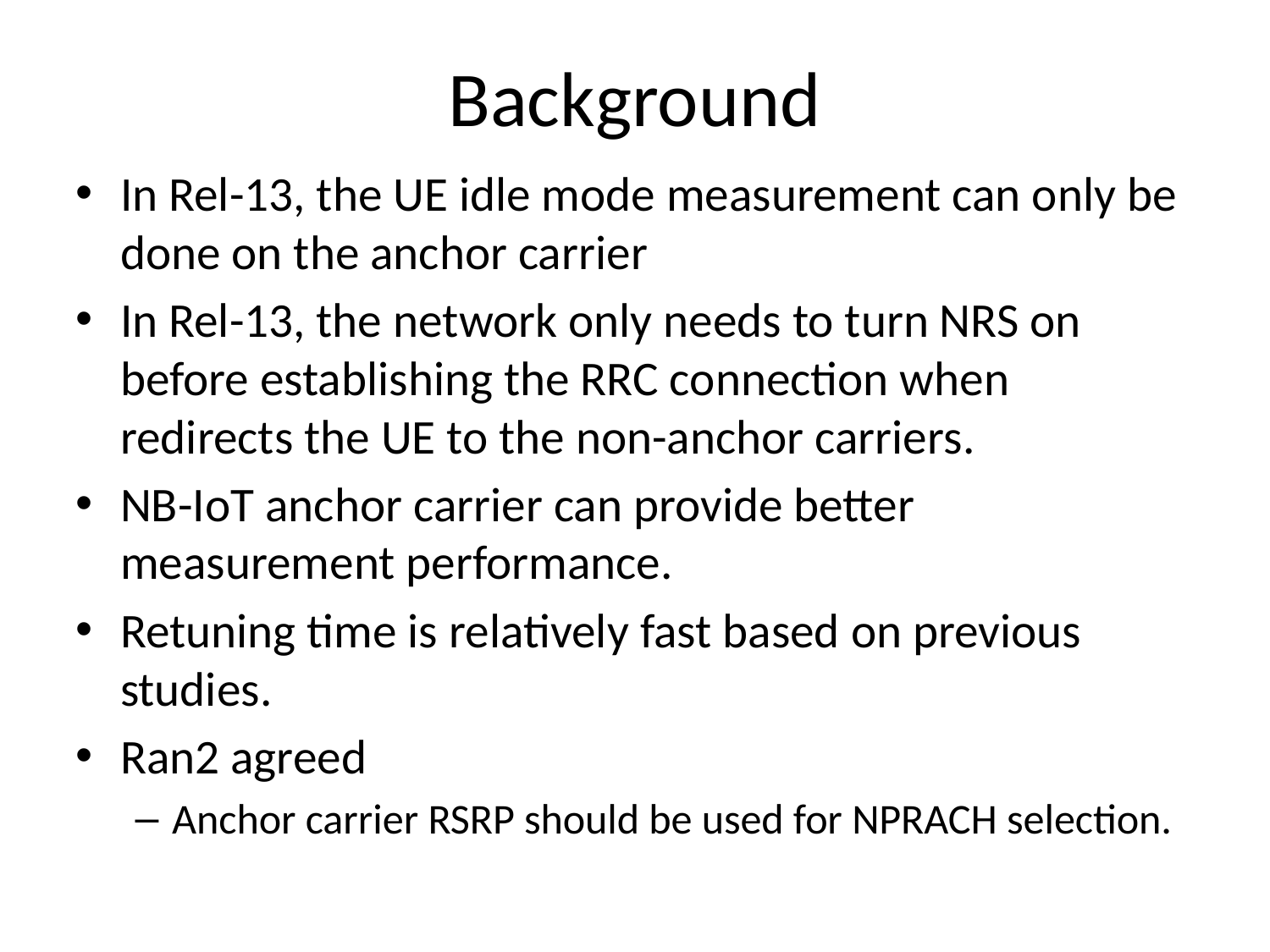

# Background
In Rel-13, the UE idle mode measurement can only be done on the anchor carrier
In Rel-13, the network only needs to turn NRS on before establishing the RRC connection when redirects the UE to the non-anchor carriers.
NB-IoT anchor carrier can provide better measurement performance.
Retuning time is relatively fast based on previous studies.
Ran2 agreed
Anchor carrier RSRP should be used for NPRACH selection.